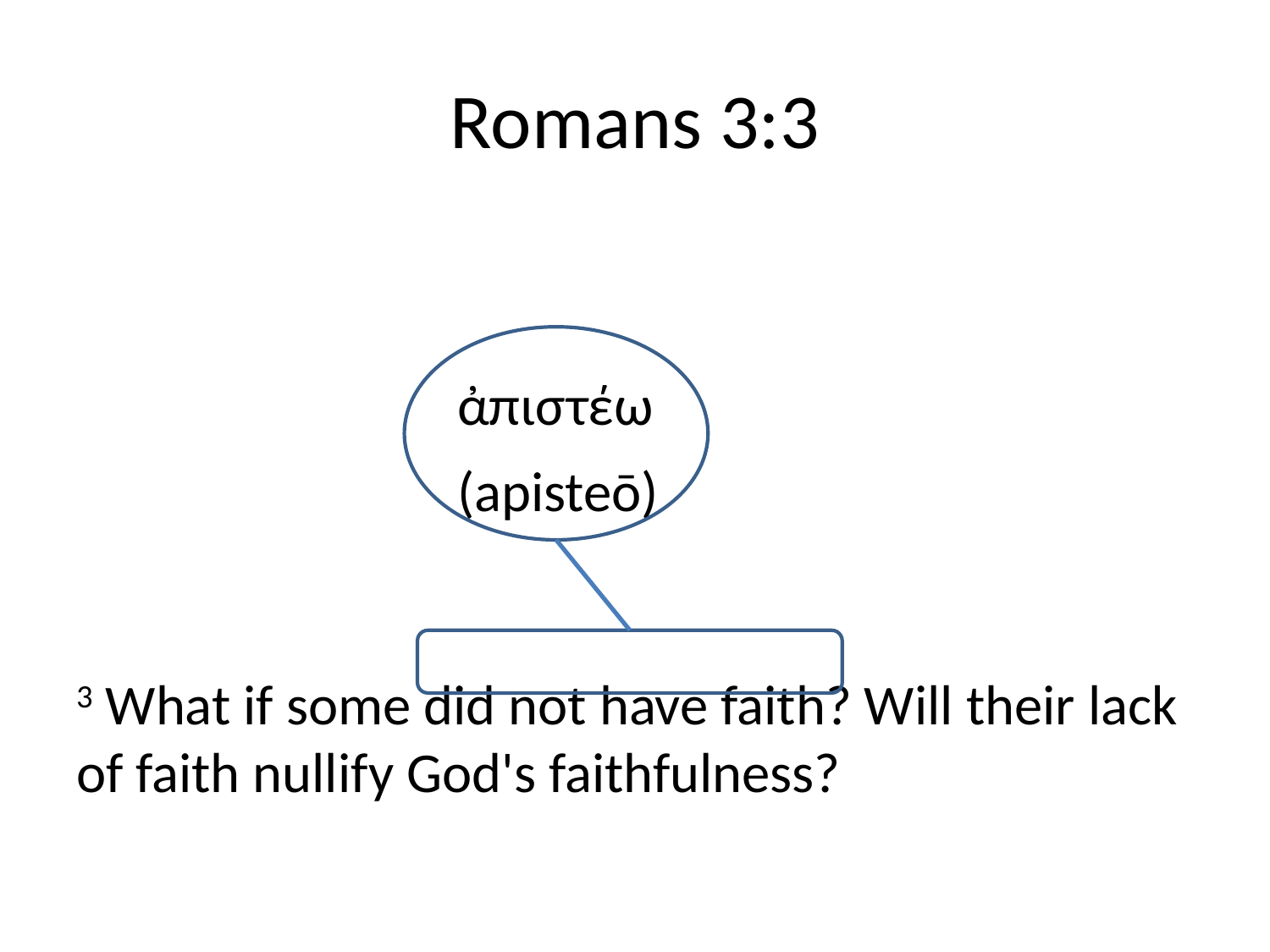

# Romans 3:3

			ἀπιστέω
			(apisteō)

3 What if some did not have faith? Will their lack of faith nullify God's faithfulness?